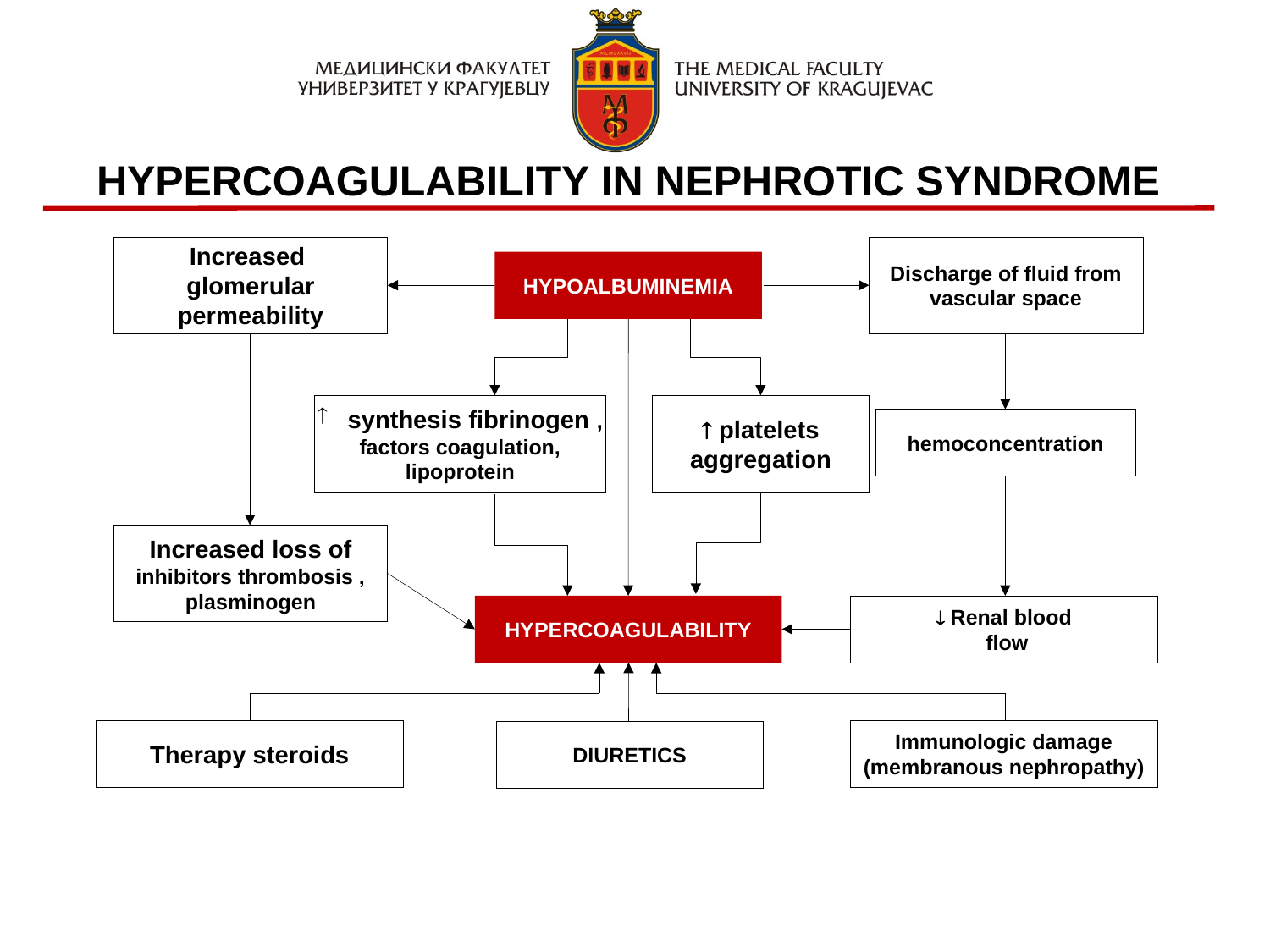

HYPERCOAGULABILITY IN NEPHROTIC SYNDROME

Increased
glomerular
permeability
Discharge of fluid from
vascular space
HYPOALBUMINEMIA
synthesis fibrinogen ,
factors coagulation,
lipoprotein
↑ platelets
aggregation
hemoconcentration
Increased loss of
inhibitors thrombosis ,
plasminogen
HYPERCOAGULABILITY
↓ Renal blood
 flow

Therapy steroids
Immunologic damage
(membranous nephropathy)
DIURETICS